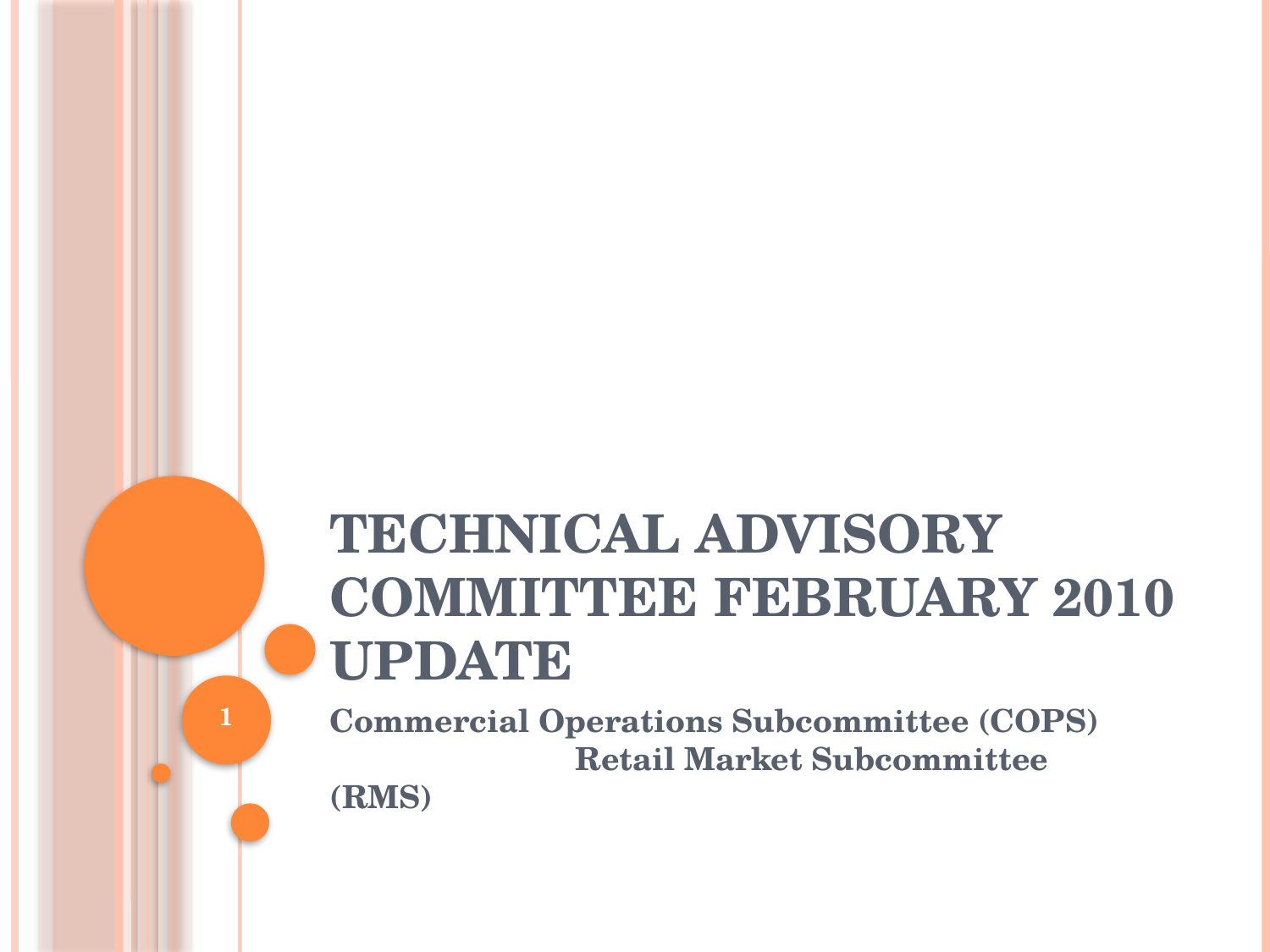

# Technical Advisory Committee February 2010 Update
1
Commercial Operations Subcommittee (COPS)                                  Retail Market Subcommittee  (RMS)